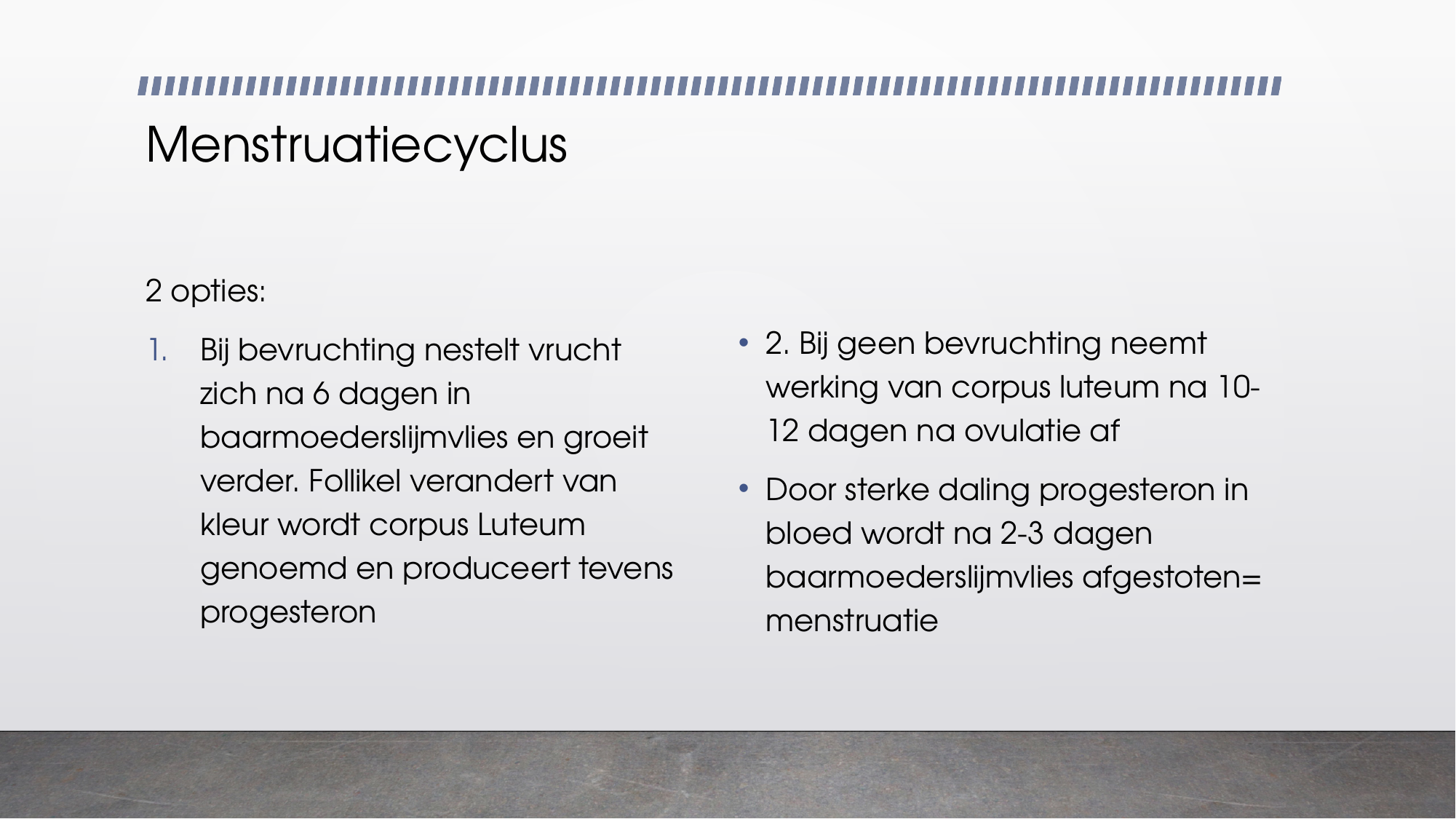

# Menstruatiecyclus
2 opties:
Bij bevruchting nestelt vrucht zich na 6 dagen in baarmoederslijmvlies en groeit verder. Follikel verandert van kleur wordt corpus Luteum genoemd en produceert tevens progesteron

2. Bij geen bevruchting neemt werking van corpus luteum na 10-12 dagen na ovulatie af
Door sterke daling progesteron in bloed wordt na 2-3 dagen baarmoederslijmvlies afgestoten= menstruatie